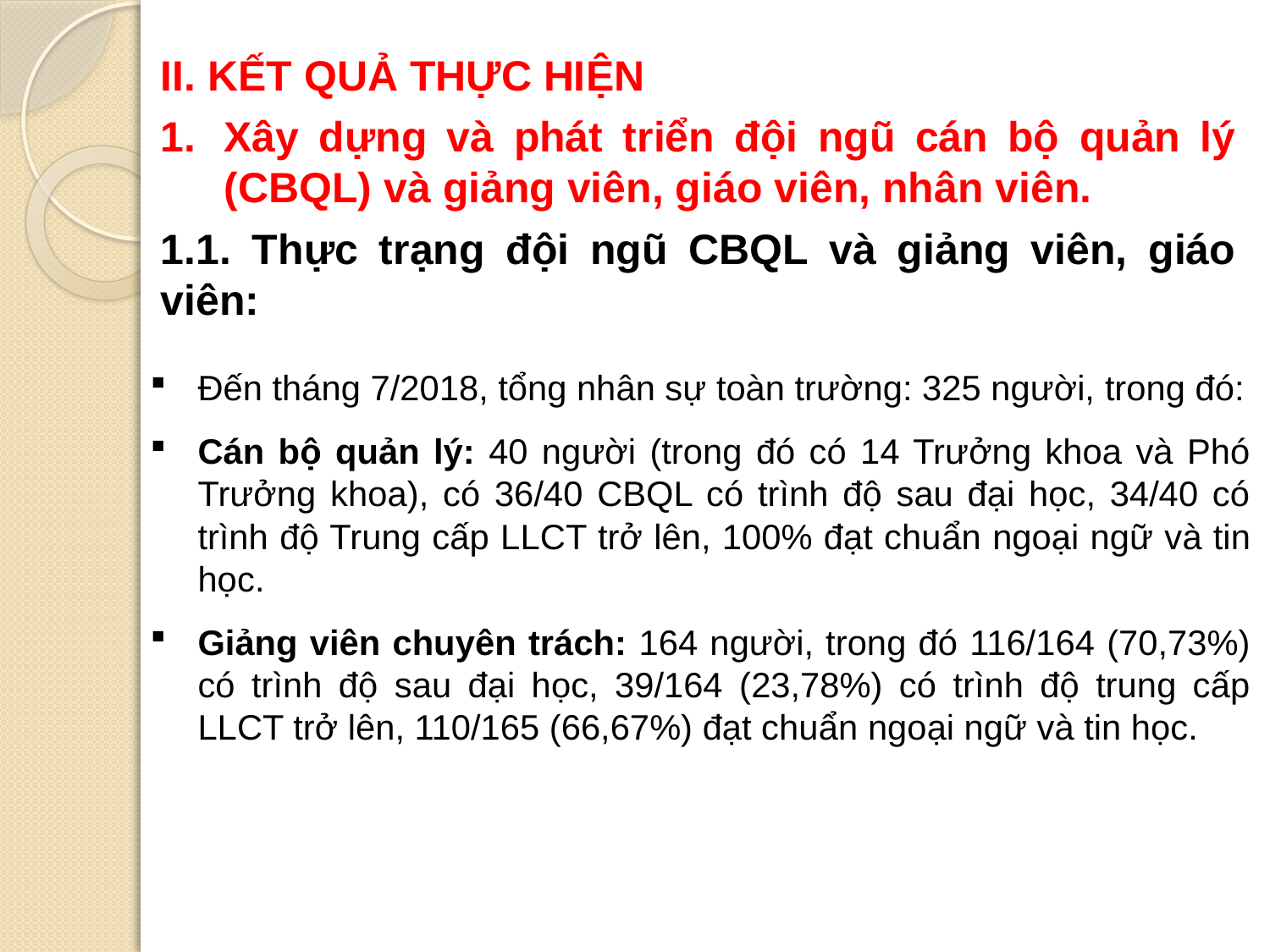

II. KẾT QUẢ THỰC HIỆN
Xây dựng và phát triển đội ngũ cán bộ quản lý (CBQL) và giảng viên, giáo viên, nhân viên.
1.1. Thực trạng đội ngũ CBQL và giảng viên, giáo viên:
Đến tháng 7/2018, tổng nhân sự toàn trường: 325 người, trong đó:
Cán bộ quản lý: 40 người (trong đó có 14 Trưởng khoa và Phó Trưởng khoa), có 36/40 CBQL có trình độ sau đại học, 34/40 có trình độ Trung cấp LLCT trở lên, 100% đạt chuẩn ngoại ngữ và tin học.
Giảng viên chuyên trách: 164 người, trong đó 116/164 (70,73%) có trình độ sau đại học, 39/164 (23,78%) có trình độ trung cấp LLCT trở lên, 110/165 (66,67%) đạt chuẩn ngoại ngữ và tin học.